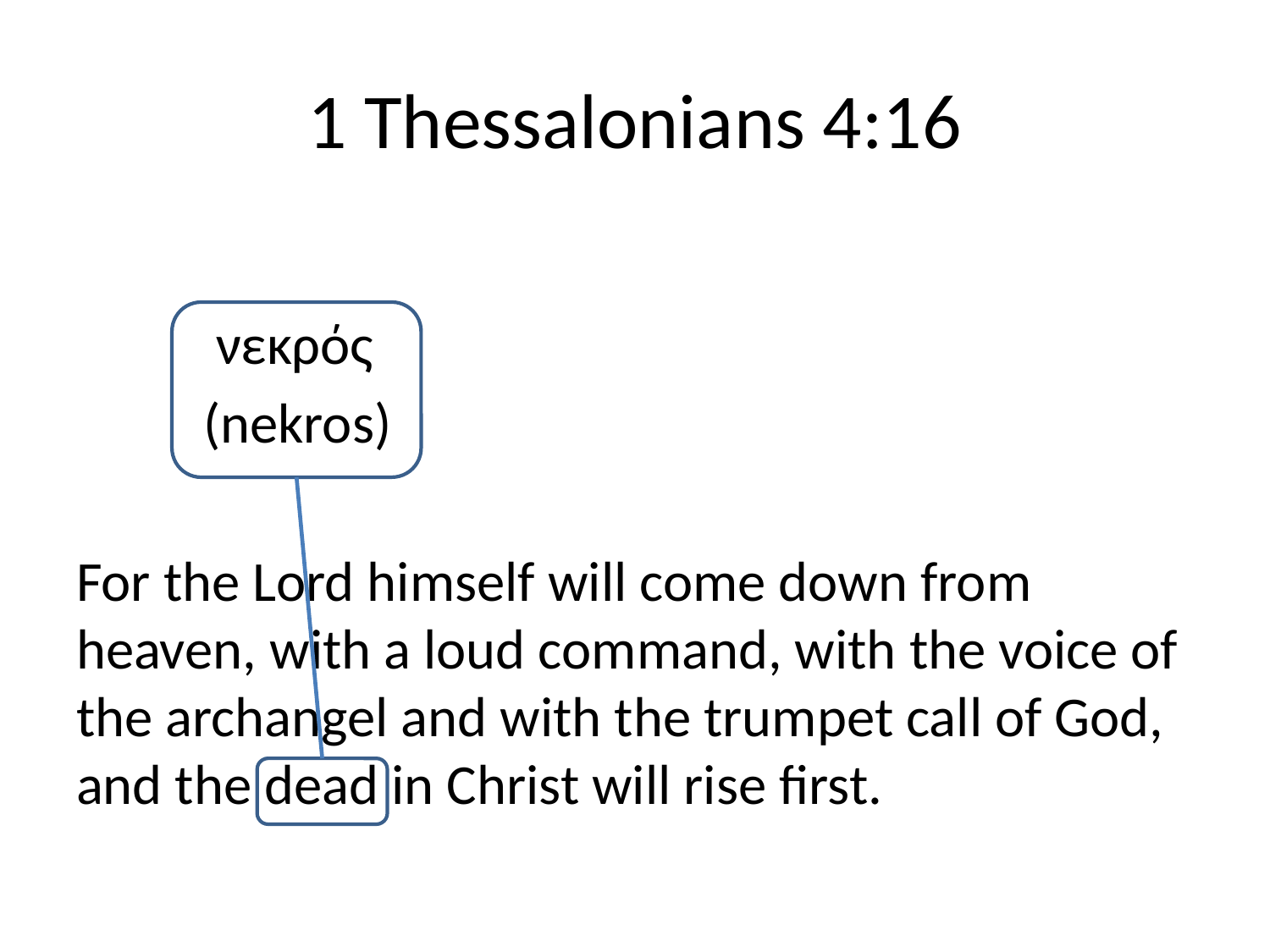

# 1 Thessalonians 4:16

	 νεκρός
	(nekros)

For the Lord himself will come down from heaven, with a loud command, with the voice of the archangel and with the trumpet call of God, and the dead in Christ will rise first.